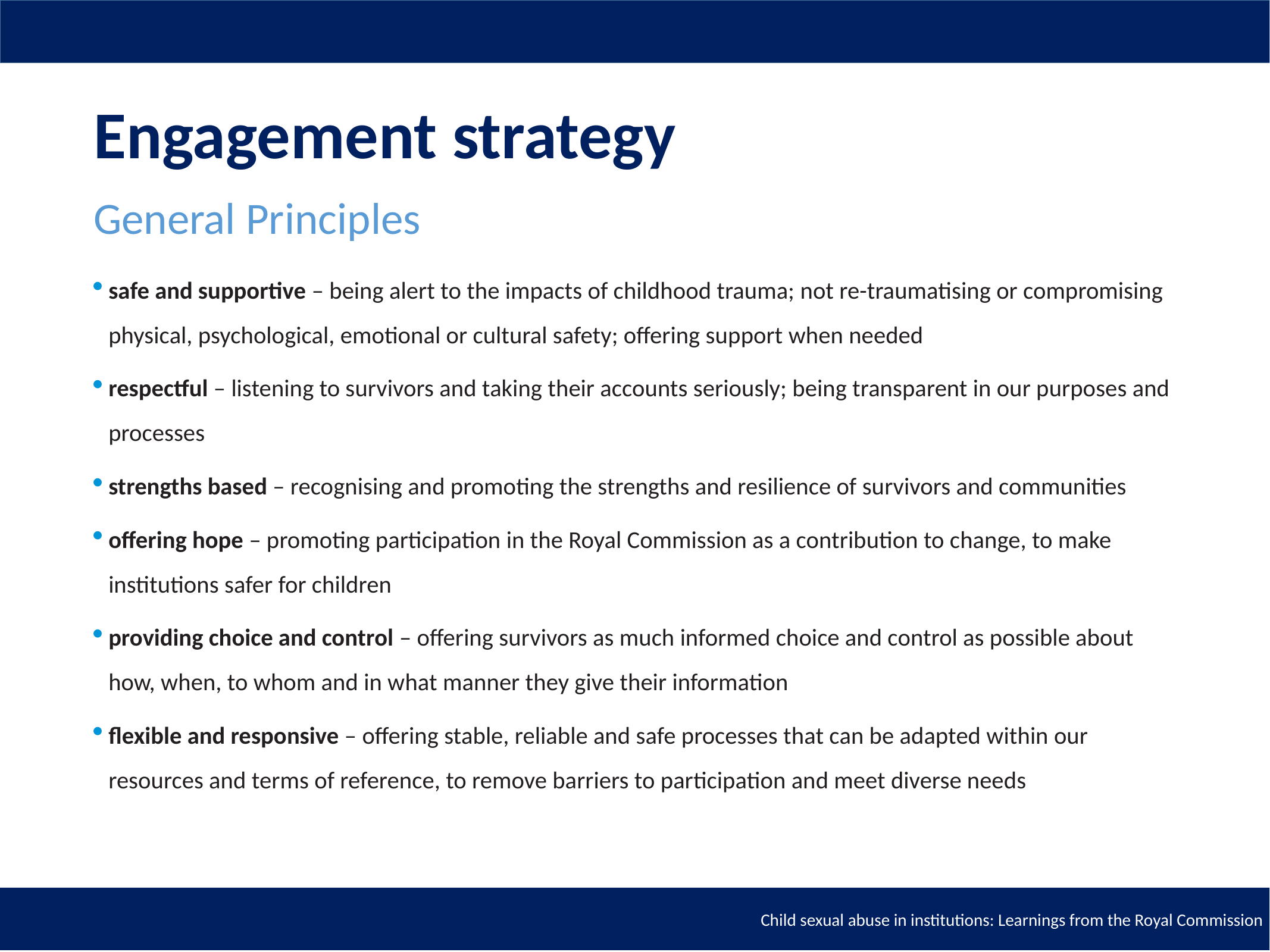

# Engagement strategy
General Principles
safe and supportive – being alert to the impacts of childhood trauma; not re-traumatising or compromising physical, psychological, emotional or cultural safety; offering support when needed
respectful – listening to survivors and taking their accounts seriously; being transparent in our purposes and processes
strengths based – recognising and promoting the strengths and resilience of survivors and communities
offering hope – promoting participation in the Royal Commission as a contribution to change, to make institutions safer for children
providing choice and control – offering survivors as much informed choice and control as possible about how, when, to whom and in what manner they give their information
flexible and responsive – offering stable, reliable and safe processes that can be adapted within our resources and terms of reference, to remove barriers to participation and meet diverse needs

Child sexual abuse in institutions: Learnings from the Royal Commission